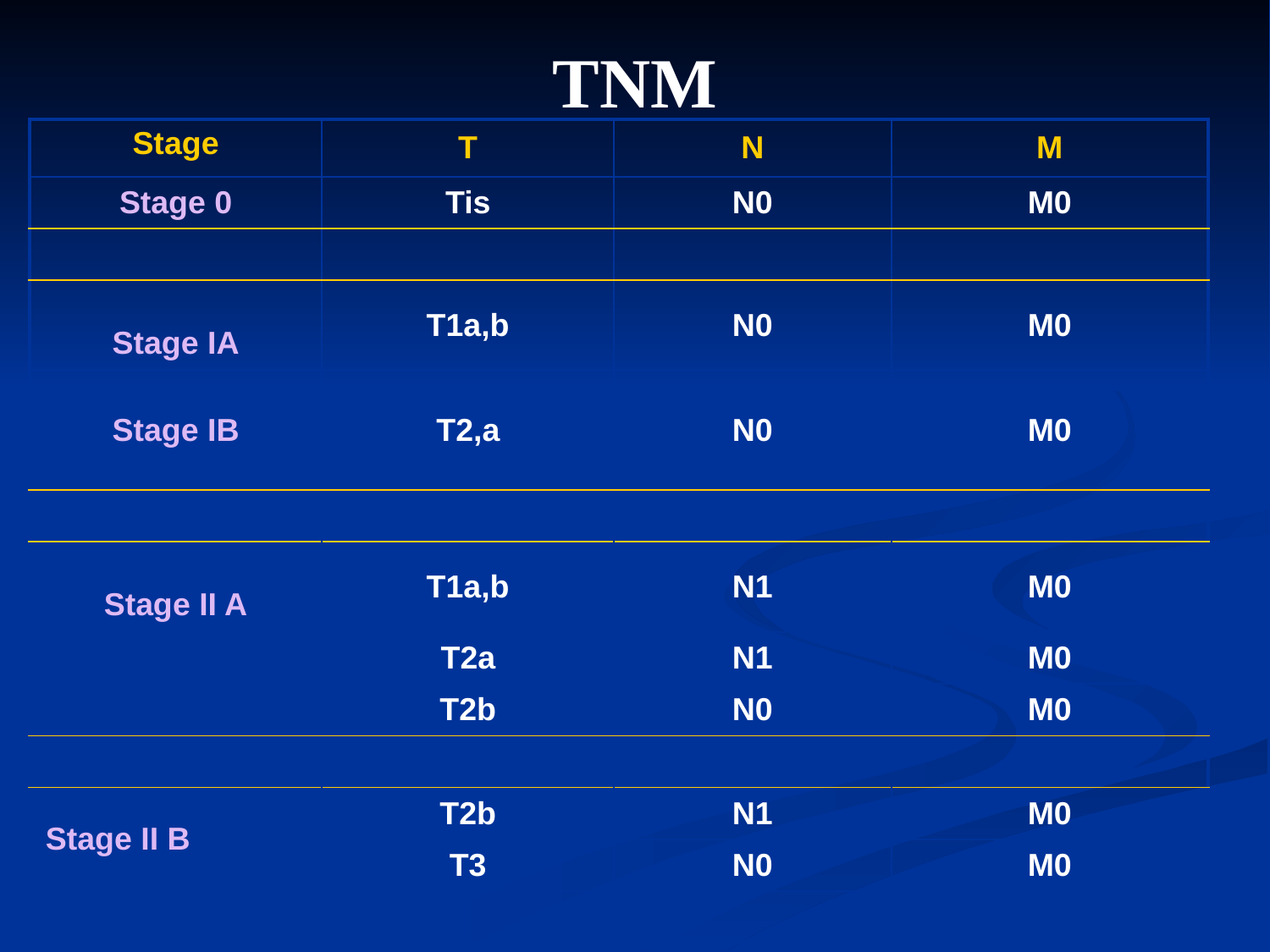

TNM
| Stage | T | N | M |
| --- | --- | --- | --- |
| Stage 0 | Tis | N0 | M0 |
|  |  |  |  |
| Stage IA | T1a,b | N0 | M0 |
| Stage IB | T2,a | N0 | M0 |
|  |  |  |  |
| Stage II A | T1a,b | N1 | M0 |
|  | T2a | N1 | M0 |
|  | T2b | N0 | M0 |
|  |  |  |  |
| Stage II B | T2b | N1 | M0 |
|  | T3 | N0 | M0 |
|  |  |  |  |
|  |  |  |  |